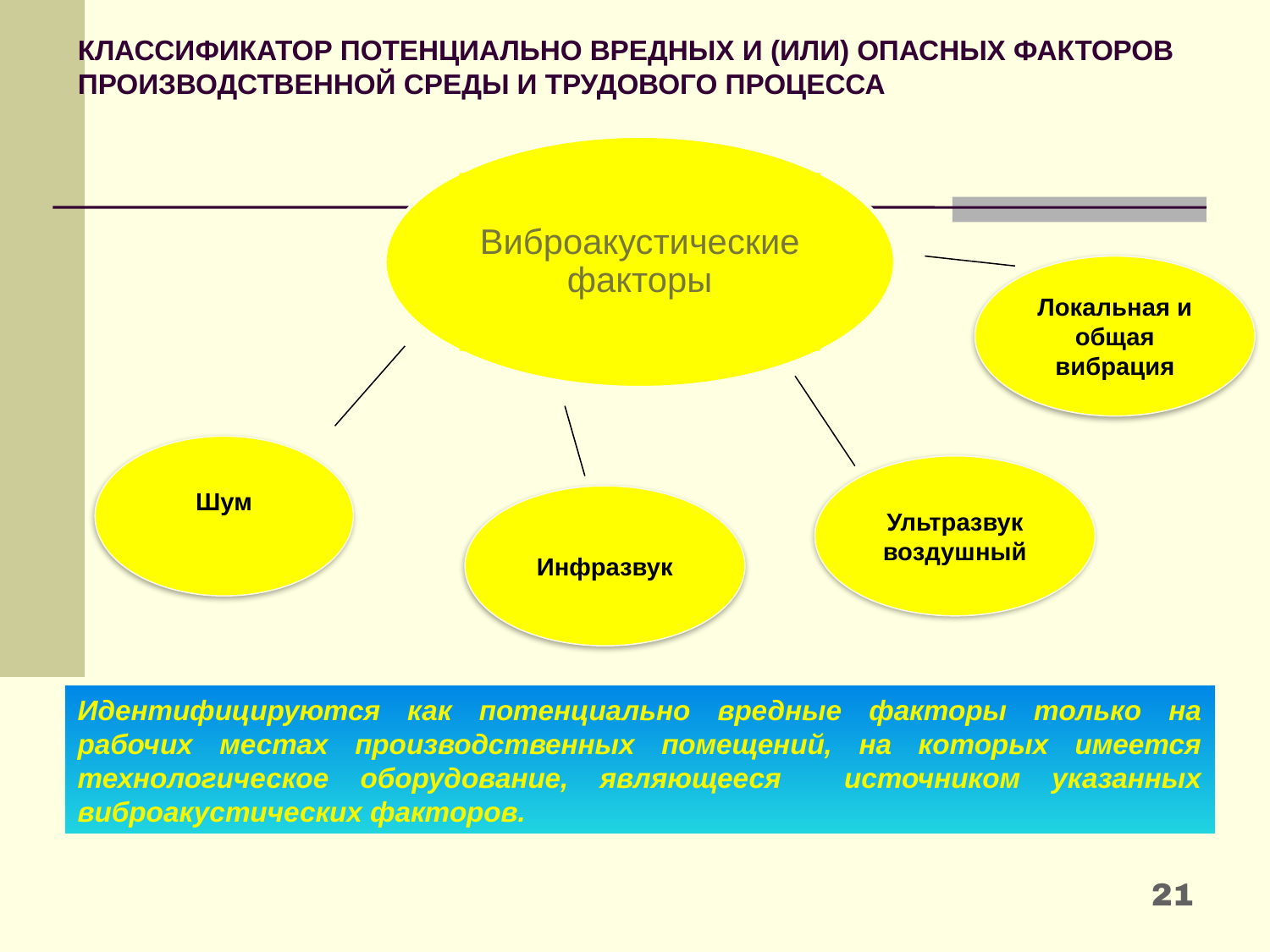

# КЛАССИФИКАТОР ПОТЕНЦИАЛЬНО ВРЕДНЫХ И (ИЛИ) ОПАСНЫХ ФАКТОРОВ ПРОИЗВОДСТВЕННОЙ СРЕДЫ И ТРУДОВОГО ПРОЦЕССА

Виброакустические факторы
Локальная и общая вибрация
Шум

Ультразвук воздушный
Инфразвук
Идентифицируются как потенциально вредные факторы только на рабочих местах производственных помещений, на которых имеется технологическое оборудование, являющееся  источником указанных виброакустических факторов.
21